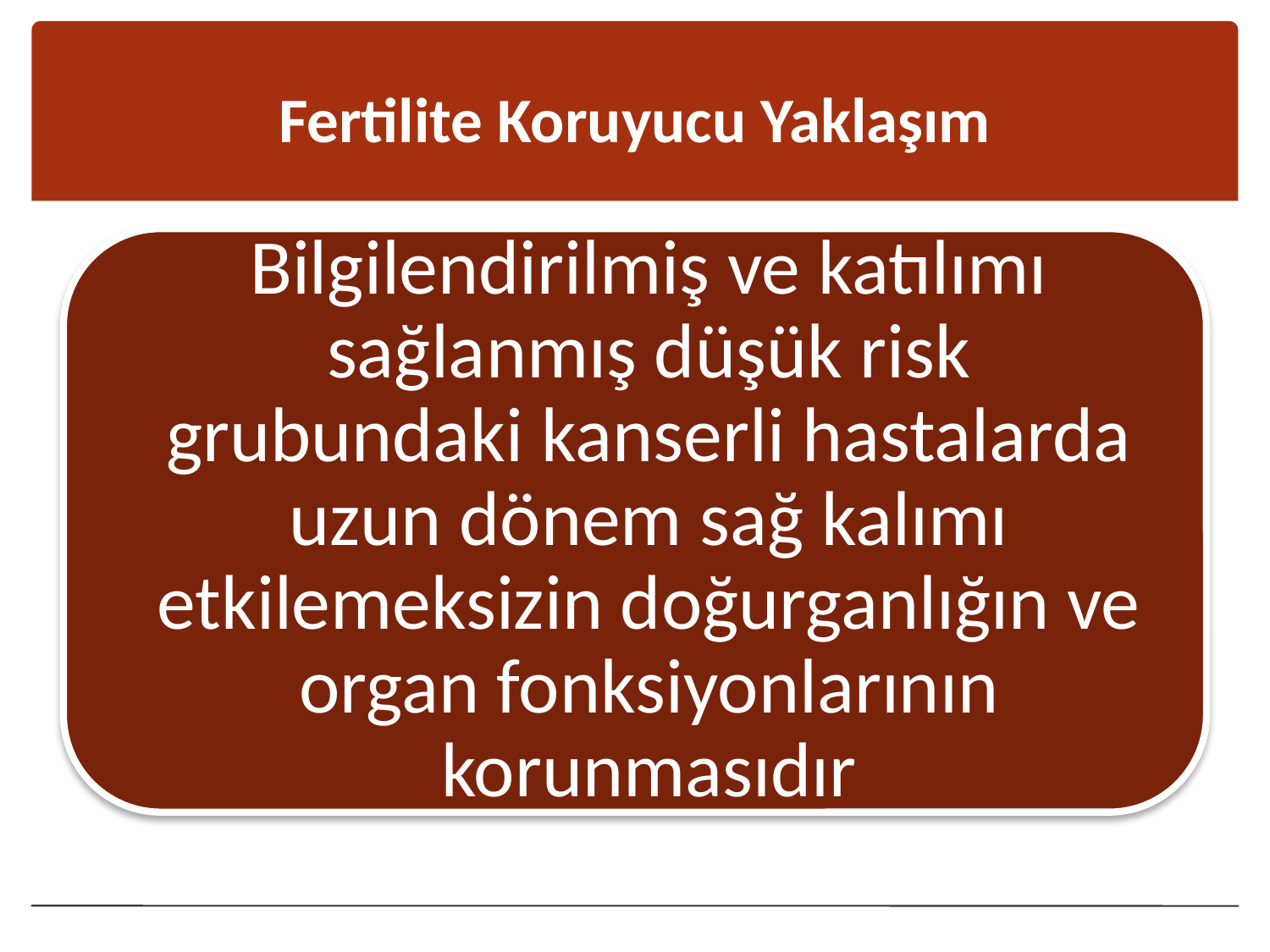

# Fertilite Koruyucu Yaklaşım
Bilgilendirilmiş ve katılımı sağlanmış düşük risk grubundaki kanserli hastalarda uzun dönem sağ kalımı etkilemeksizin doğurganlığın ve organ fonksiyonlarının korunmasıdır